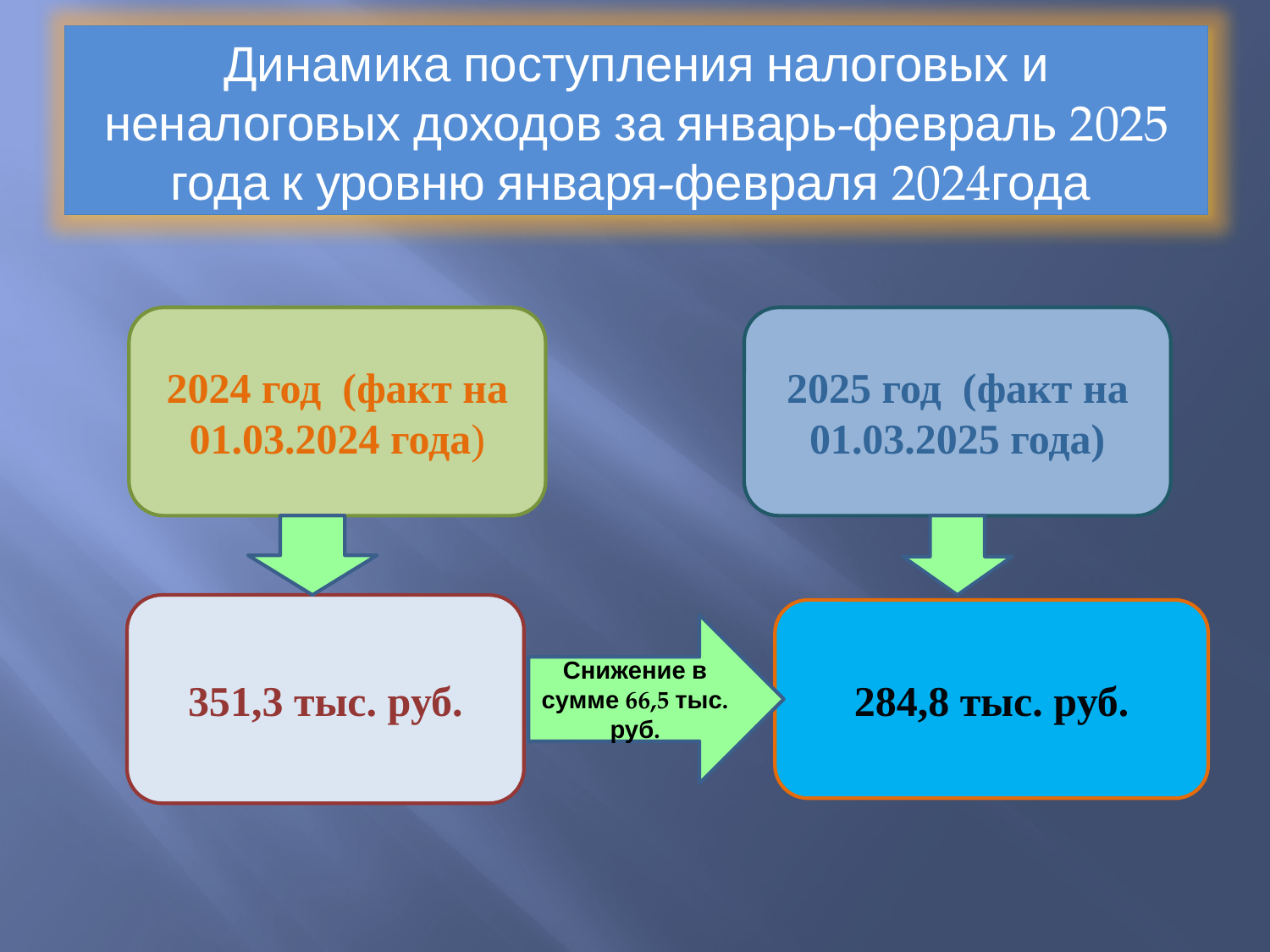

Динамика поступления налоговых и неналоговых доходов за январь-февраль 2025 года к уровню января-февраля 2024года
2024 год  (факт на 01.03.2024 года)
2025 год  (факт на 01.03.2025 года)

351,3 тыс. руб.
284,8 тыс. руб.
Снижение в сумме 66,5 тыс. руб.